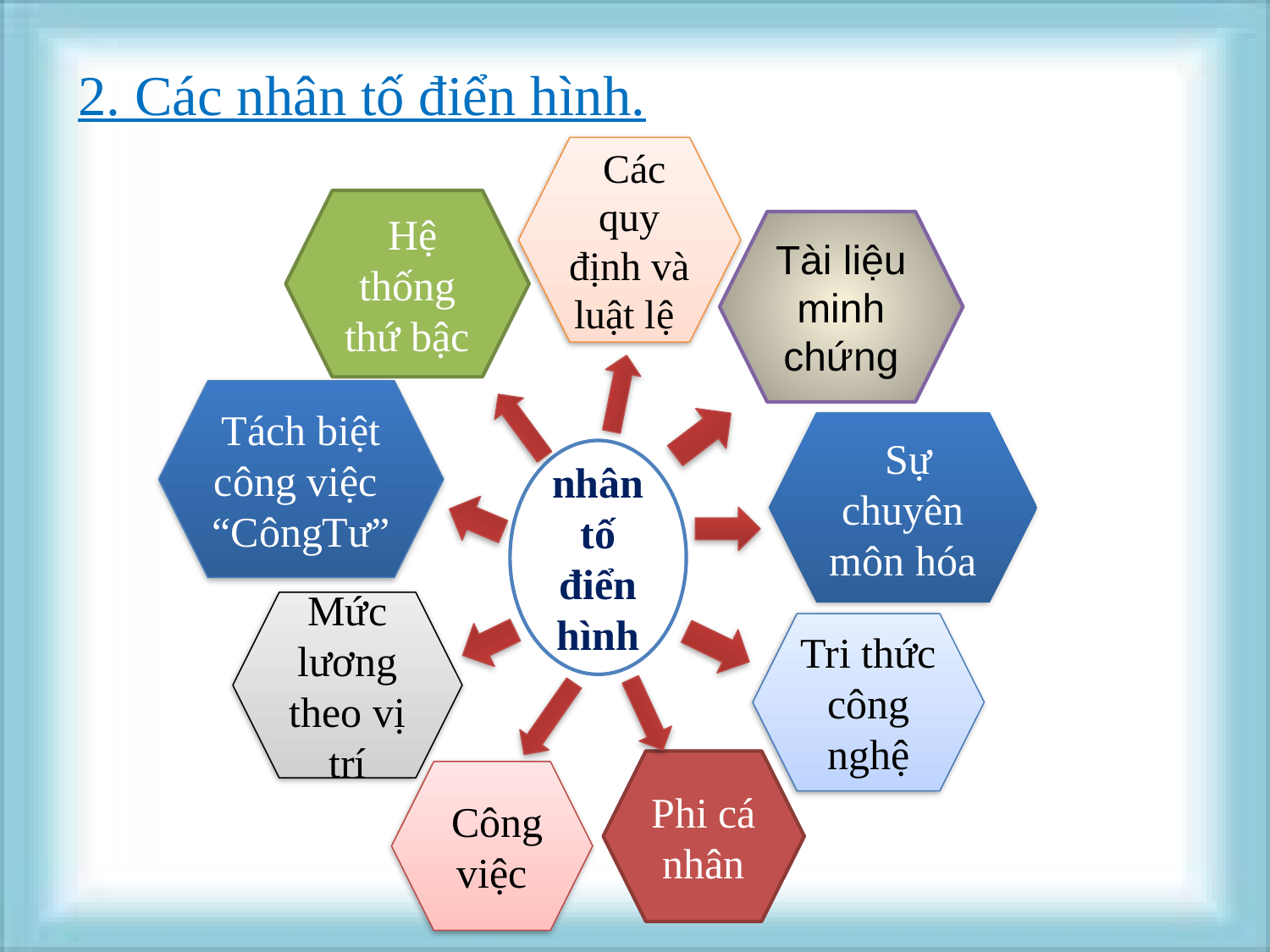

2. Các nhân tố điển hình.
 Các quy định và luật lệ
 Hệ thống thứ bậc
Tài liệu minh chứng

Tách biệt công việc
“CôngTư”

 Sự chuyên môn hóa
nhân tố điển hình

Mức lương theo vị trí
Tri thức công nghệ

Phi cá nhân
 Công việc